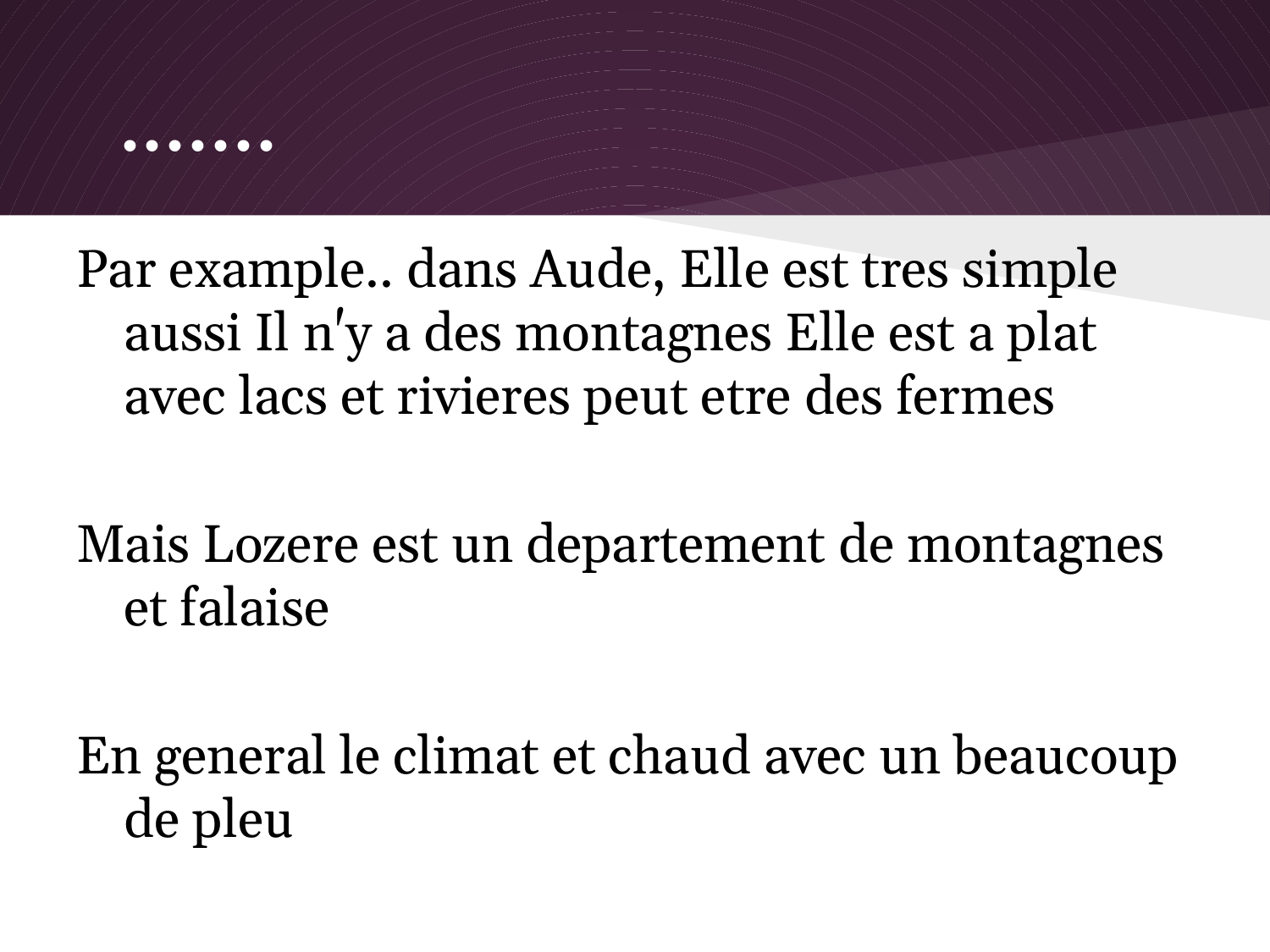

# .......
Par example.. dans Aude, Elle est tres simple aussi Il n'y a des montagnes Elle est a plat avec lacs et rivieres peut etre des fermes

Mais Lozere est un departement de montagnes et falaise

En general le climat et chaud avec un beaucoup de pleu